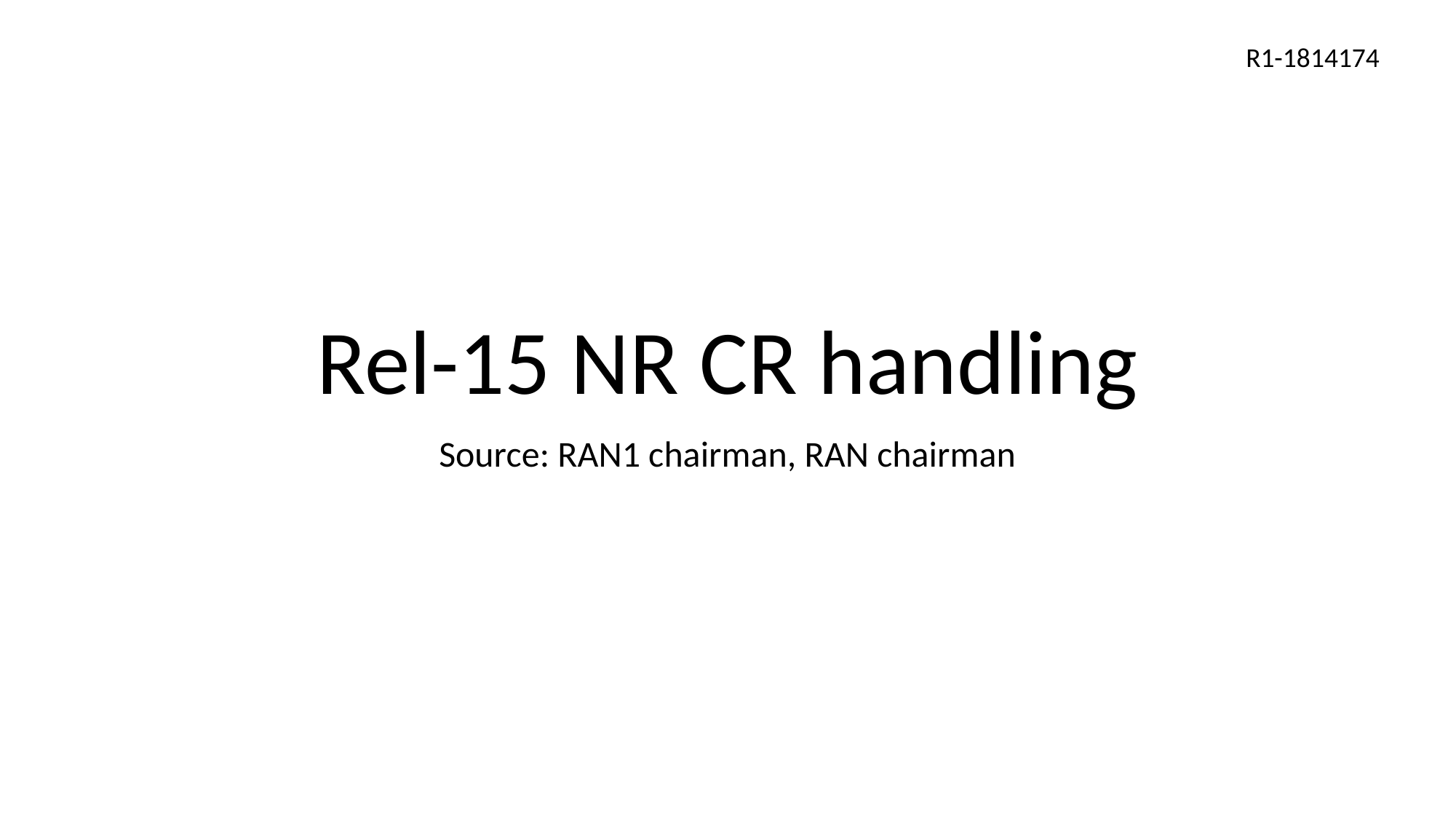

R1-1814174
# Rel-15 NR CR handling
Source: RAN1 chairman, RAN chairman